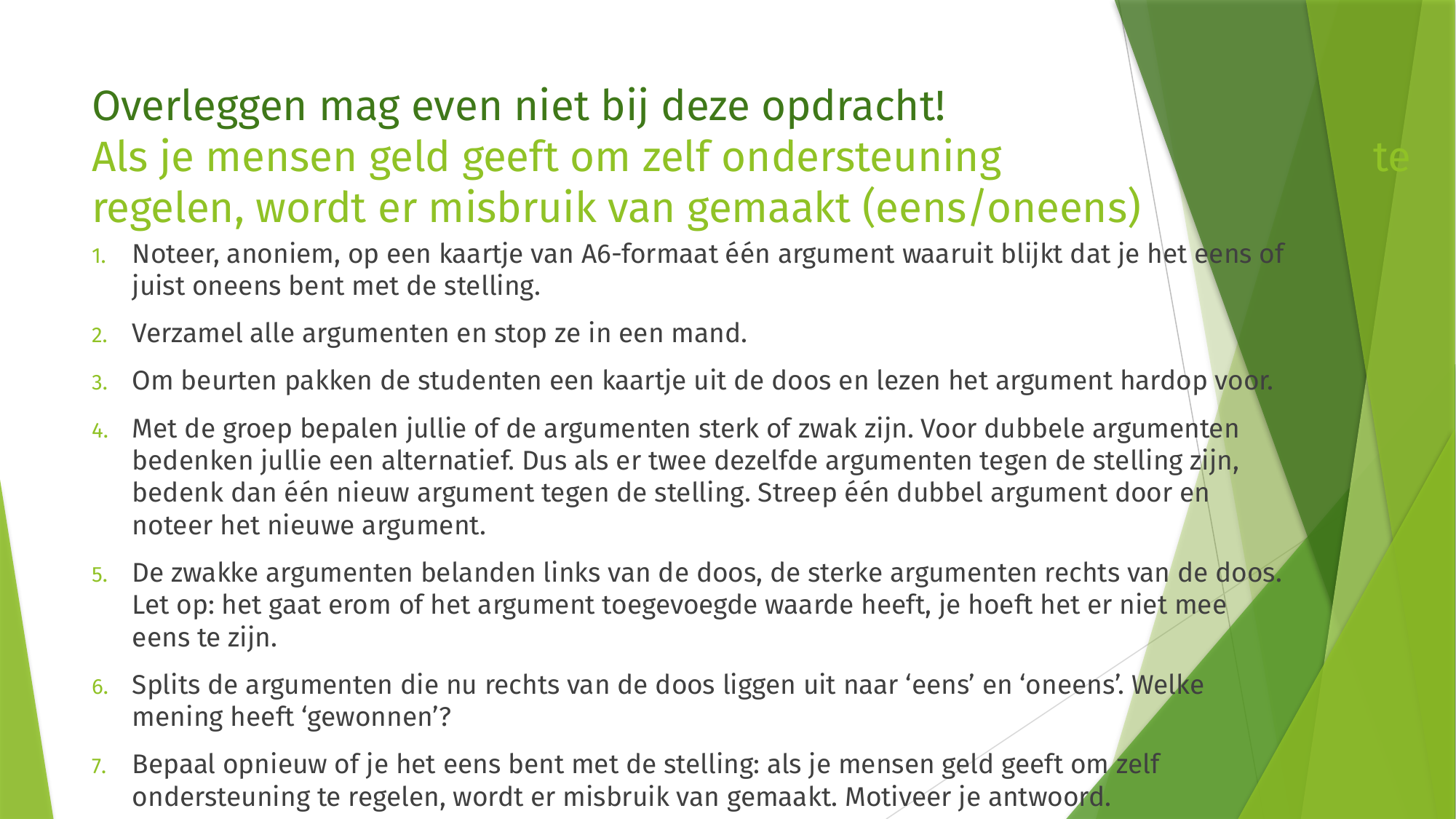

# Overleggen mag even niet bij deze opdracht! Als je mensen geld geeft om zelf ondersteuning                                 te regelen, wordt er misbruik van gemaakt (eens/oneens)
Noteer, anoniem, op een kaartje van A6-formaat één argument waaruit blijkt dat je het eens of juist oneens bent met de stelling.
Verzamel alle argumenten en stop ze in een mand.
Om beurten pakken de studenten een kaartje uit de doos en lezen het argument hardop voor.
Met de groep bepalen jullie of de argumenten sterk of zwak zijn. Voor dubbele argumenten bedenken jullie een alternatief. Dus als er twee dezelfde argumenten tegen de stelling zijn, bedenk dan één nieuw argument tegen de stelling. Streep één dubbel argument door en noteer het nieuwe argument.
De zwakke argumenten belanden links van de doos, de sterke argumenten rechts van de doos. Let op: het gaat erom of het argument toegevoegde waarde heeft, je hoeft het er niet mee eens te zijn.
Splits de argumenten die nu rechts van de doos liggen uit naar ‘eens’ en ‘oneens’. Welke mening heeft ‘gewonnen’?
Bepaal opnieuw of je het eens bent met de stelling: als je mensen geld geeft om zelf ondersteuning te regelen, wordt er misbruik van gemaakt. Motiveer je antwoord.